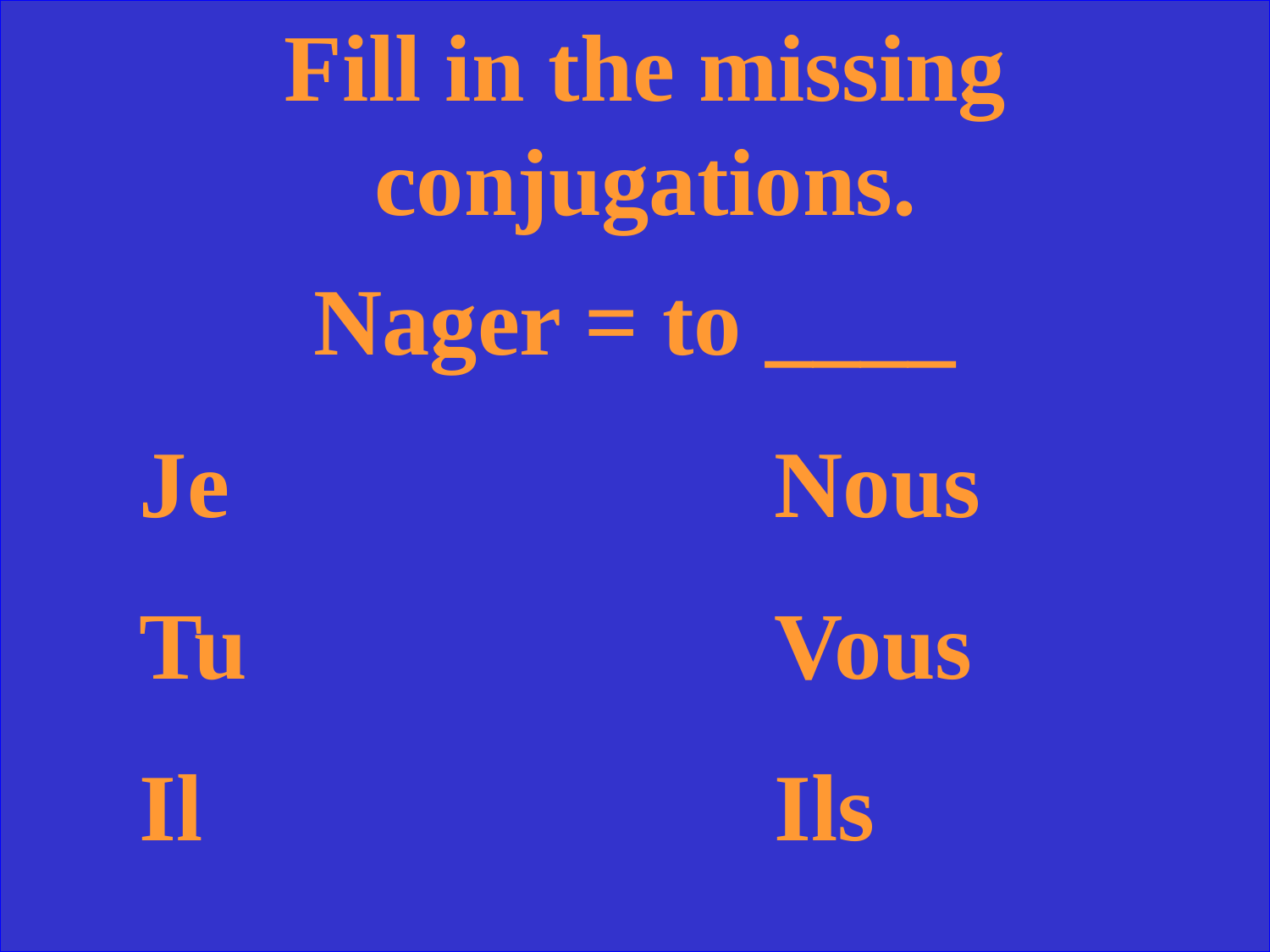

Fill in the missing conjugations.
Nager = to ____
Je					Nous
Tu					Vous
Il					Ils